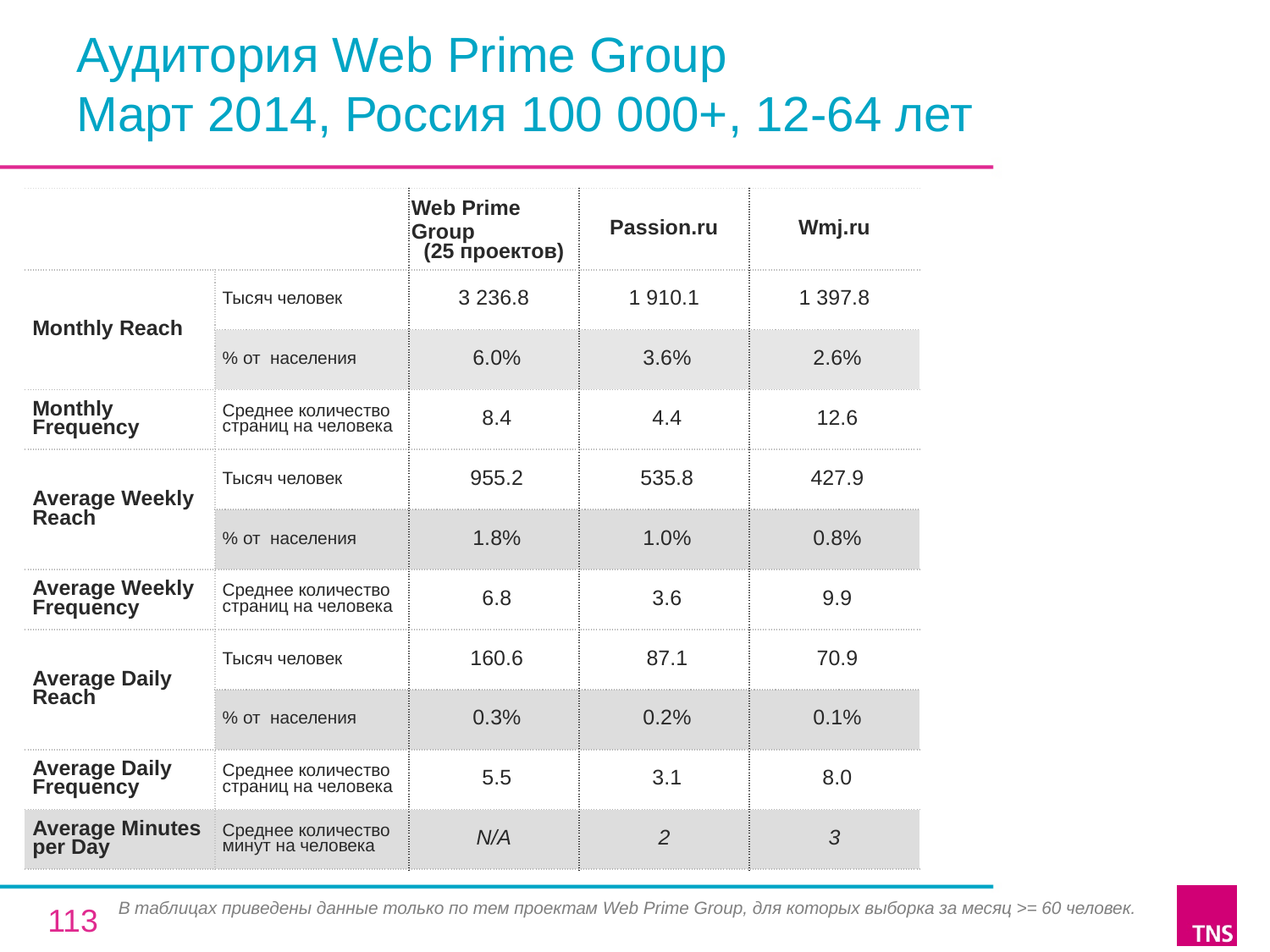

# Аудитория Web Prime Group Март 2014, Россия 100 000+, 12-64 лет
|  |  | Web Prime Group (25 проектов) | Passion.ru | Wmj.ru |
| --- | --- | --- | --- | --- |
| Monthly Reach | Тысяч человек | 3 236.8 | 1 910.1 | 1 397.8 |
|  | % от населения | 6.0% | 3.6% | 2.6% |
| Monthly Frequency | Среднее количество страниц на человека | 8.4 | 4.4 | 12.6 |
| Average Weekly Reach | Тысяч человек | 955.2 | 535.8 | 427.9 |
|  | % от населения | 1.8% | 1.0% | 0.8% |
| Average Weekly Frequency | Среднее количество страниц на человека | 6.8 | 3.6 | 9.9 |
| Average Daily Reach | Тысяч человек | 160.6 | 87.1 | 70.9 |
|  | % от населения | 0.3% | 0.2% | 0.1% |
| Average Daily Frequency | Среднее количество страниц на человека | 5.5 | 3.1 | 8.0 |
| Average Minutes per Day | Среднее количество минут на человека | N/A | 2 | 3 |
В таблицах приведены данные только по тем проектам Web Prime Group, для которых выборка за месяц >= 60 человек.
113